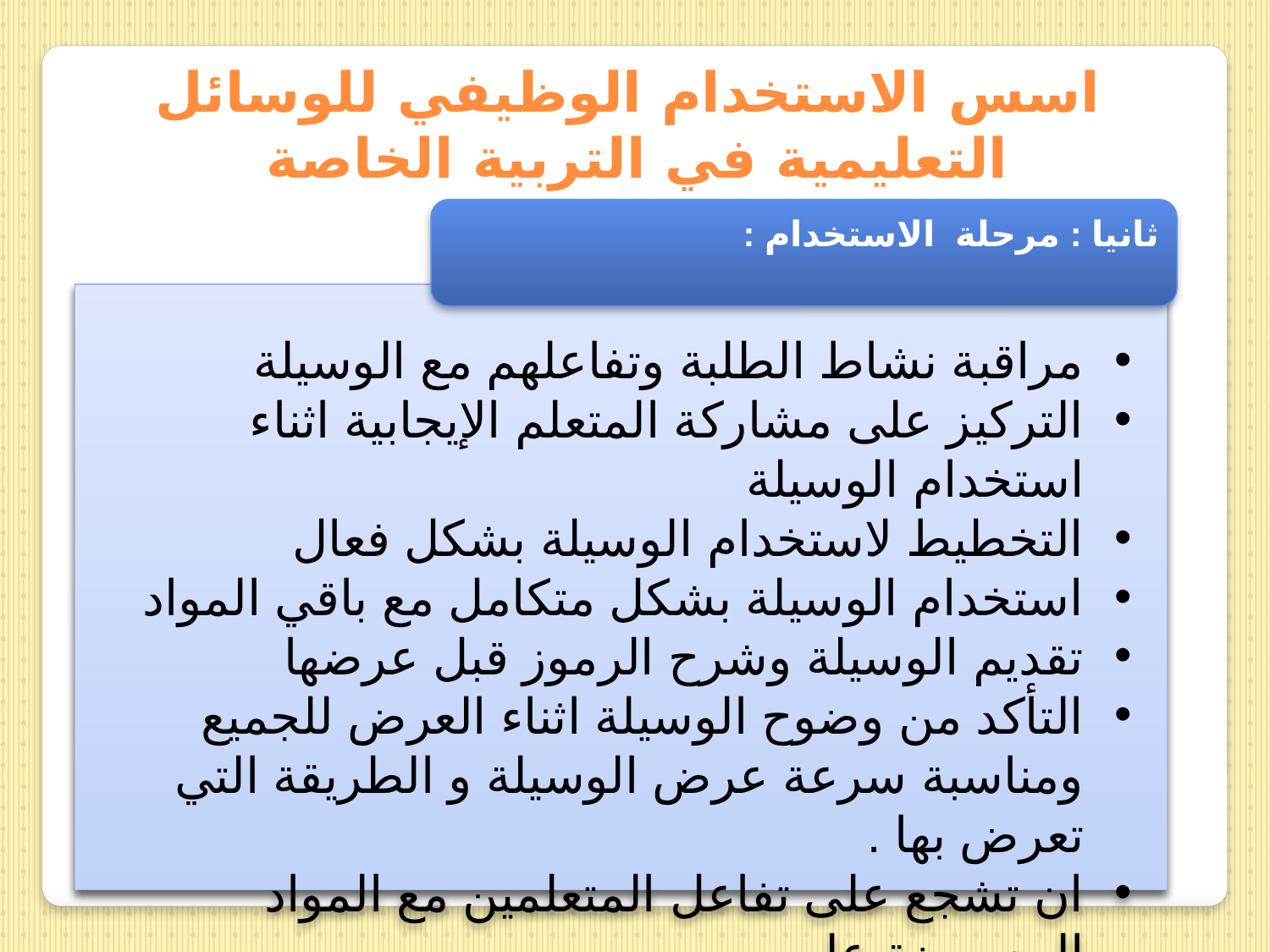

# اسس الاستخدام الوظيفي للوسائل التعليمية في التربية الخاصة
ثانيا : مرحلة  الاستخدام :

مراقبة نشاط الطلبة وتفاعلهم مع الوسيلة
التركيز على مشاركة المتعلم الإيجابية اثناء استخدام الوسيلة
التخطيط لاستخدام الوسيلة بشكل فعال
استخدام الوسيلة بشكل متكامل مع باقي المواد
تقديم الوسيلة وشرح الرموز قبل عرضها
التأكد من وضوح الوسيلة اثناء العرض للجميع ومناسبة سرعة عرض الوسيلة و الطريقة التي تعرض بها .
ان تشجع على تفاعل المتعلمين مع المواد المعروضة عليهم
إخفاء الوسيلة بعد الانتهاء منها حتى لا تشتت اذهان الطلاب.